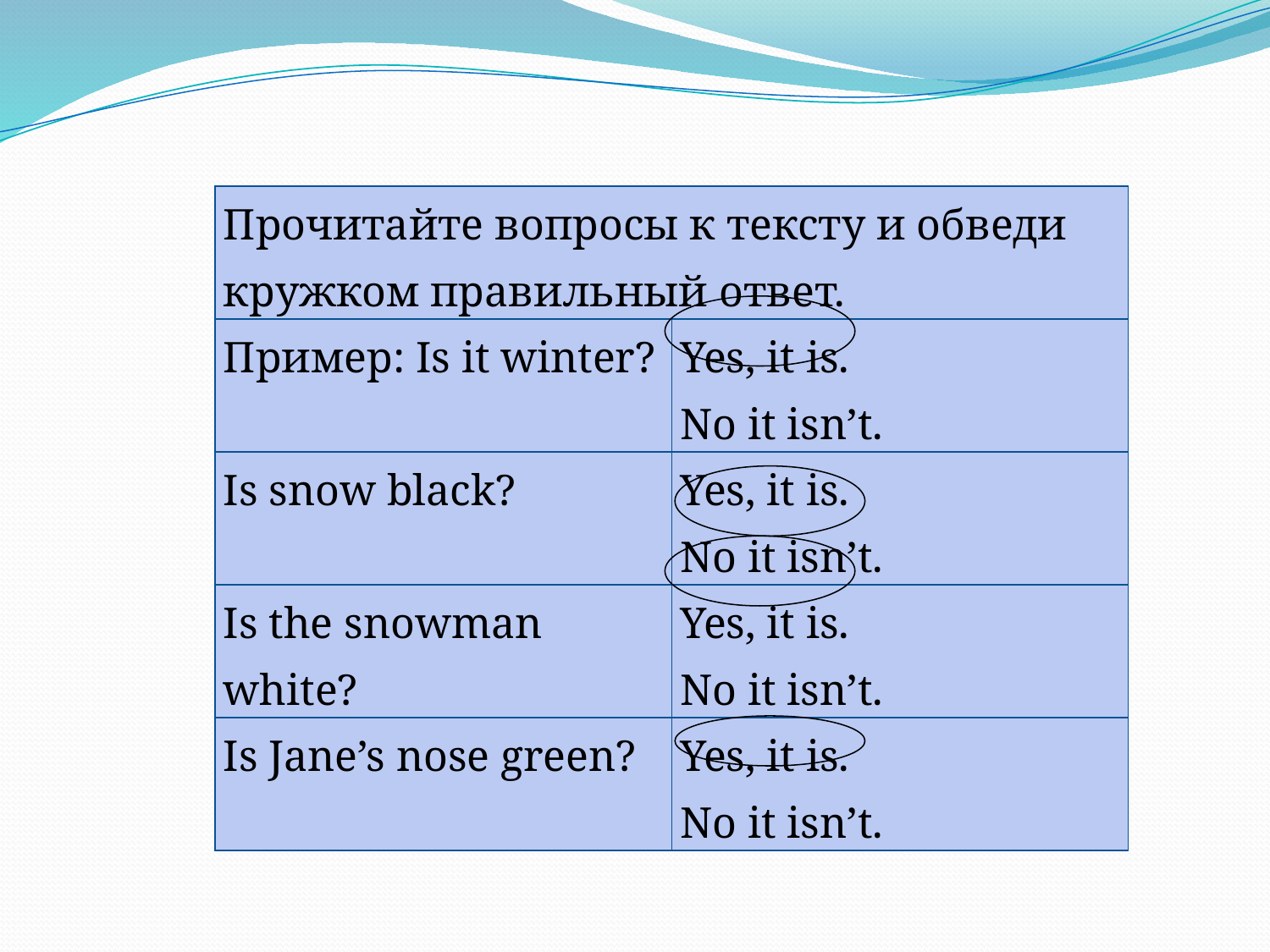

| Прочитайте вопросы к тексту и обведи кружком правильный ответ. |  |
| --- | --- |
| Пример: Is it winter? | Yes, it is. No it isn’t. |
| Is snow black? | Yes, it is. No it isn’t. |
| Is the snowman white? | Yes, it is. No it isn’t. |
| Is Jane’s nose green? | Yes, it is. No it isn’t. |